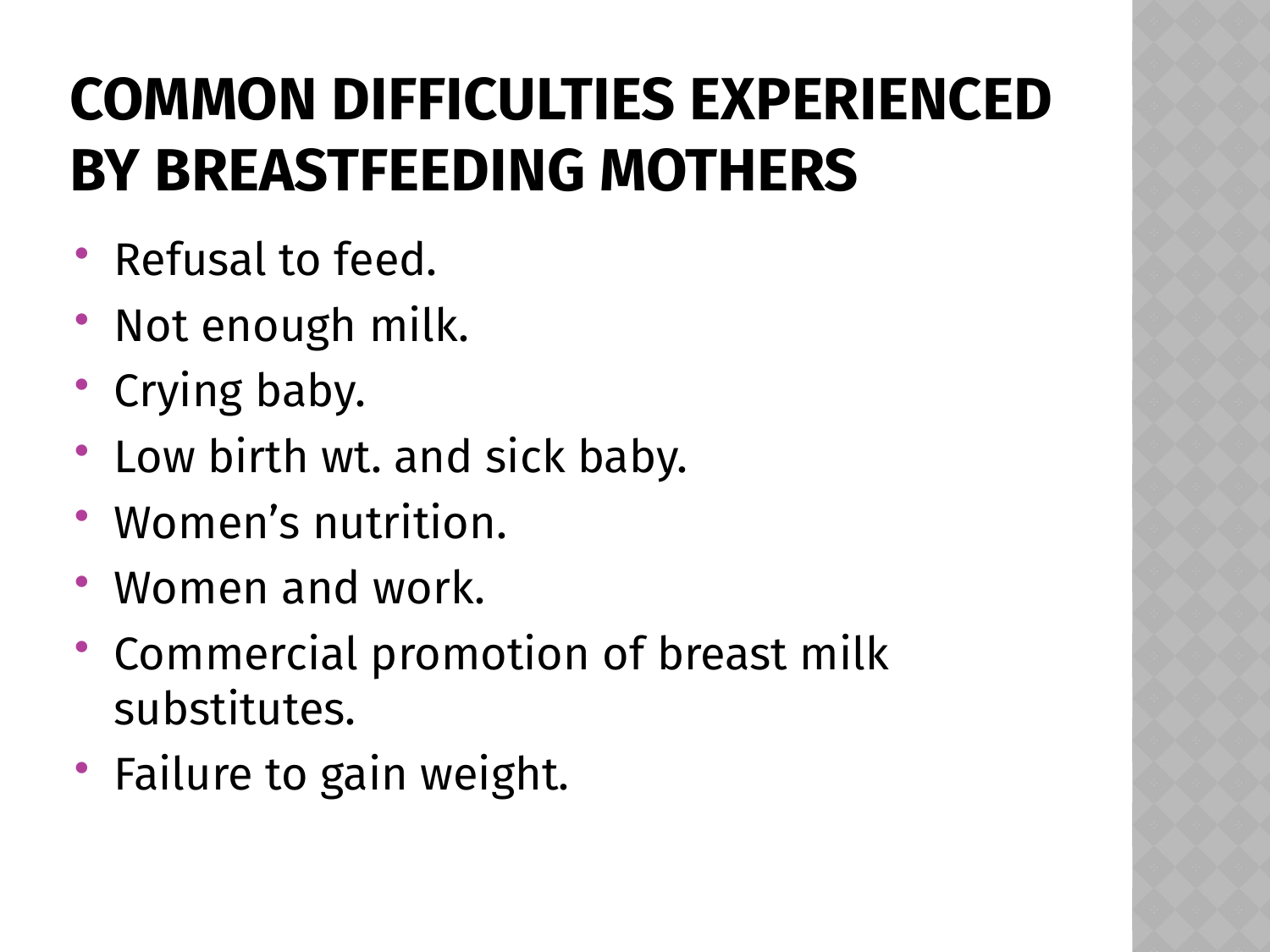

# Common difficulties experienced by breastfeeding mothers
Refusal to feed.
Not enough milk.
Crying baby.
Low birth wt. and sick baby.
Women’s nutrition.
Women and work.
Commercial promotion of breast milk substitutes.
Failure to gain weight.